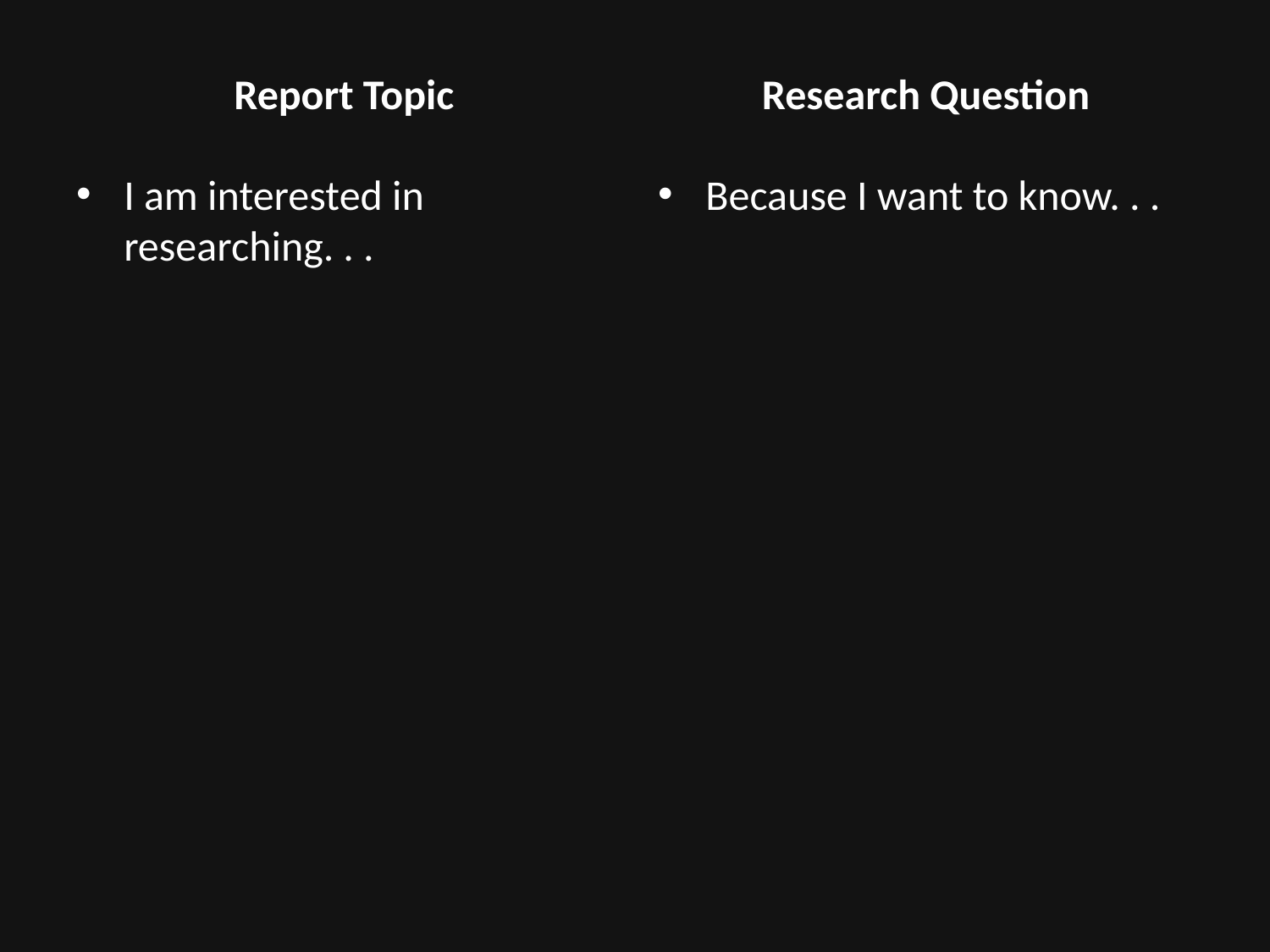

Report Topic
Research Question
I am interested in researching. . .
Because I want to know. . .